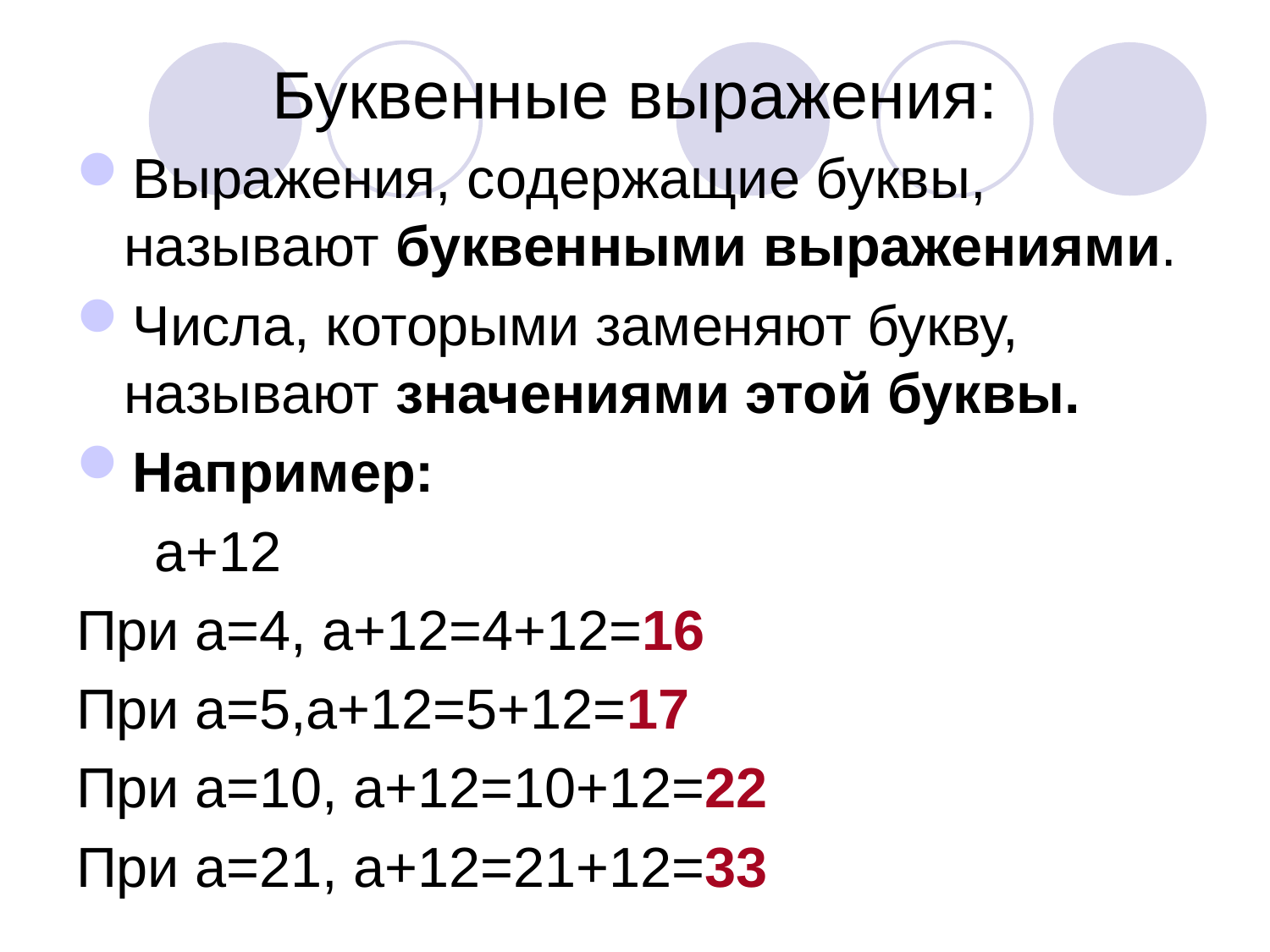

# Буквенные выражения:
Выражения, содержащие буквы, называют буквенными выражениями.
Числа, которыми заменяют букву, называют значениями этой буквы.
Например:
     а+12
При а=4, а+12=4+12=16
При а=5,а+12=5+12=17
При а=10, а+12=10+12=22
При а=21, а+12=21+12=33